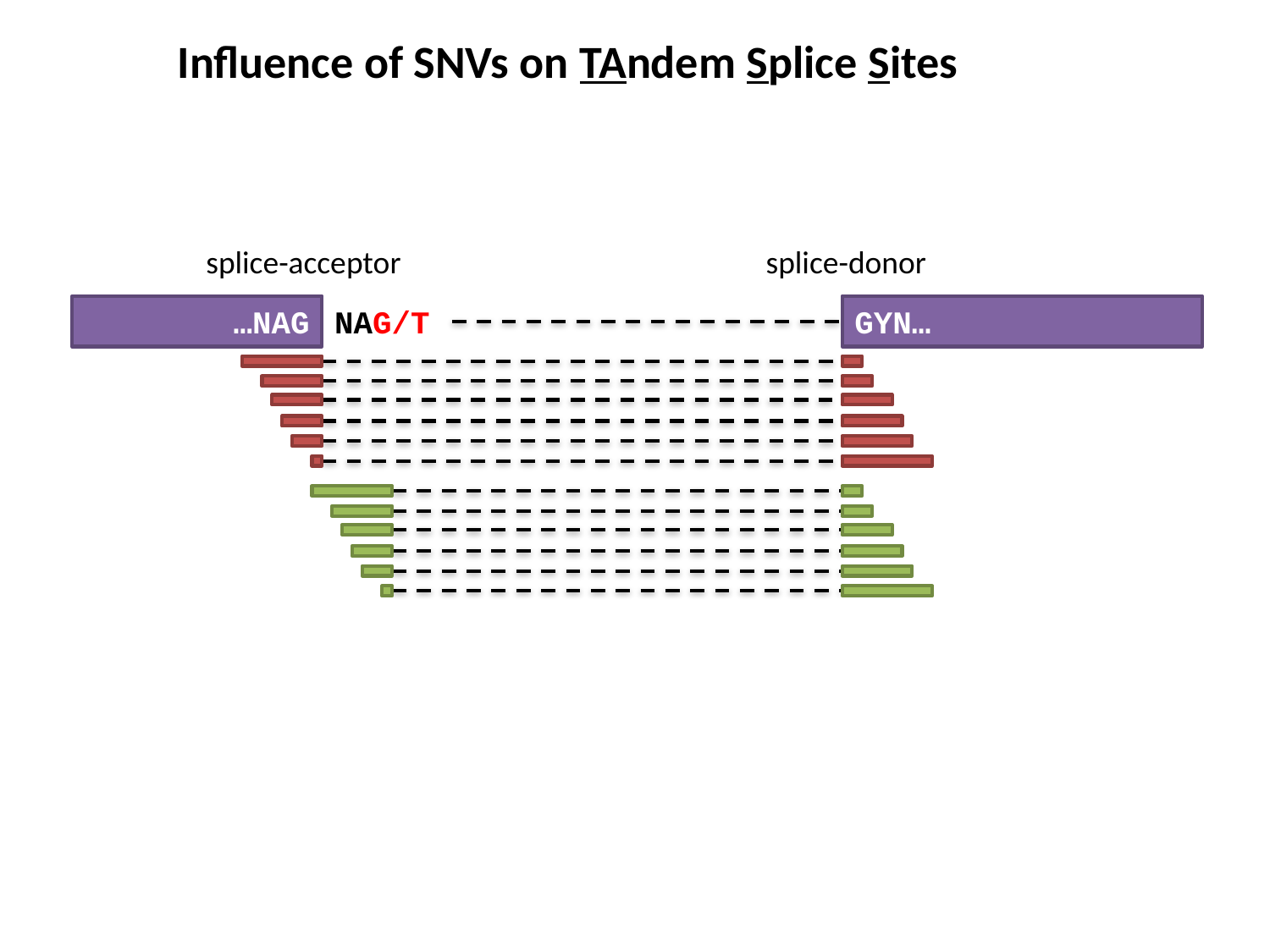

Influence of SNVs on TAndem Splice Sites
splice-acceptor
splice-donor
…NAG
NAG/T
GYN…